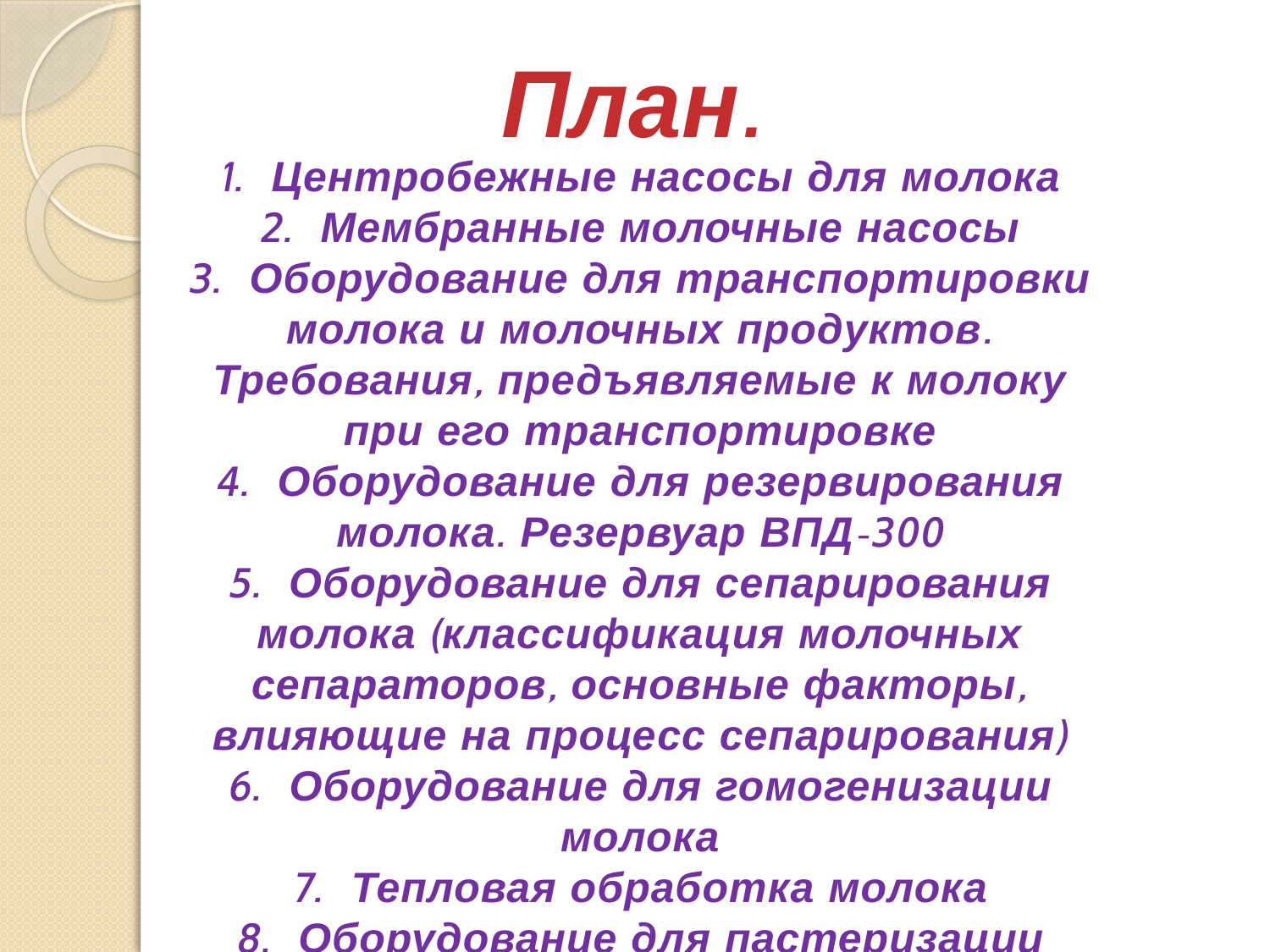

План.
1.  Центробежные насосы для молока
2.  Мембранные молочные насосы
3.  Оборудование для транспортировки молока и молочных продуктов. Требования, предъявляемые к молоку при его транспортировке
4.  Оборудование для резервирования молока. Резервуар ВПД-300
5.  Оборудование для сепарирования молока (классификация молочных сепараторов, основные факторы, влияющие на процесс сепарирования)
6.  Оборудование для гомогенизации молока
7.  Тепловая обработка молока
8.  Оборудование для пастеризации